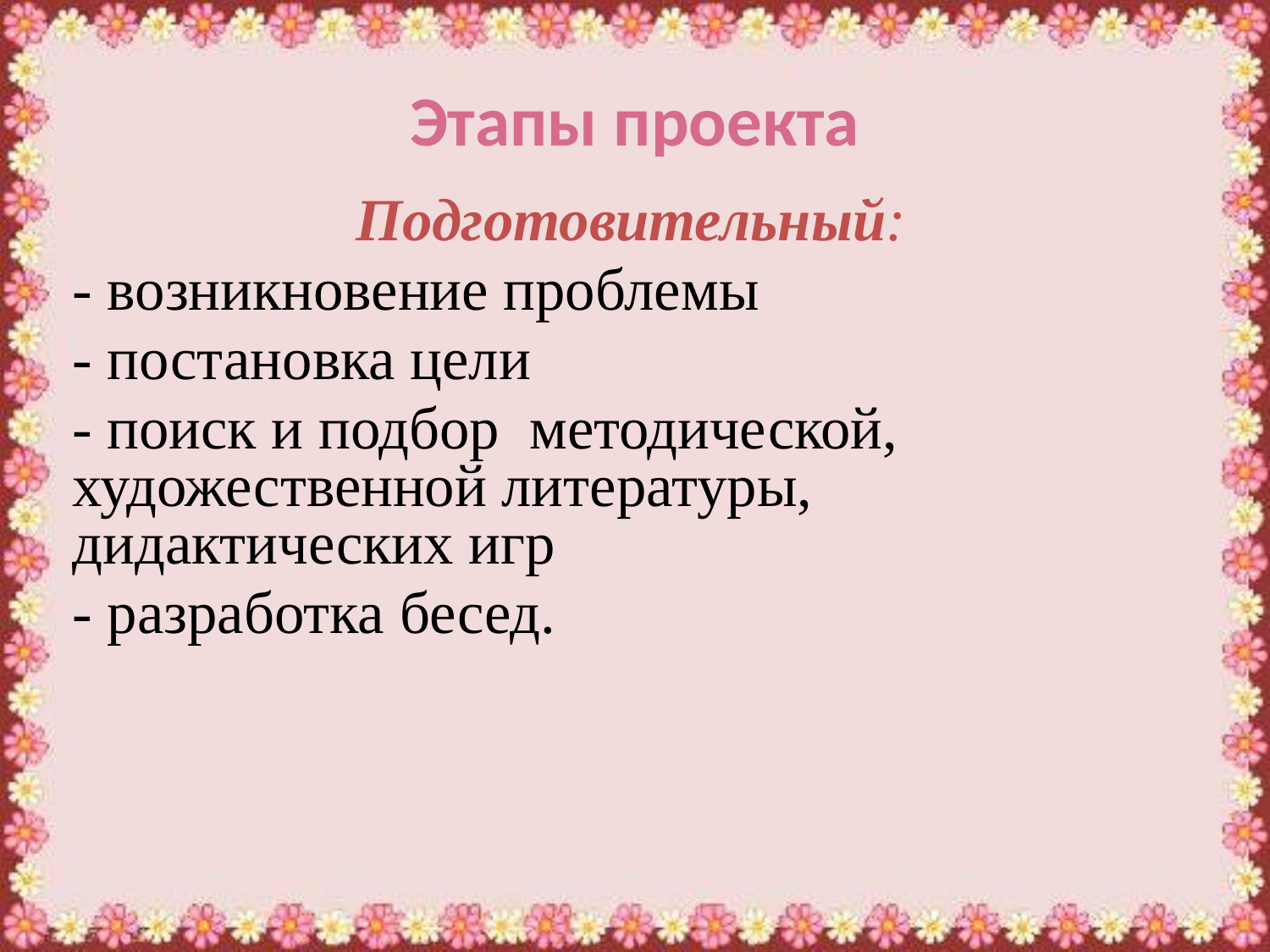

# Этапы проекта
Подготовительный:
- возникновение проблемы
- постановка цели
- поиск и подбор  методической,  художественной литературы, дидактических игр
- разработка бесед.